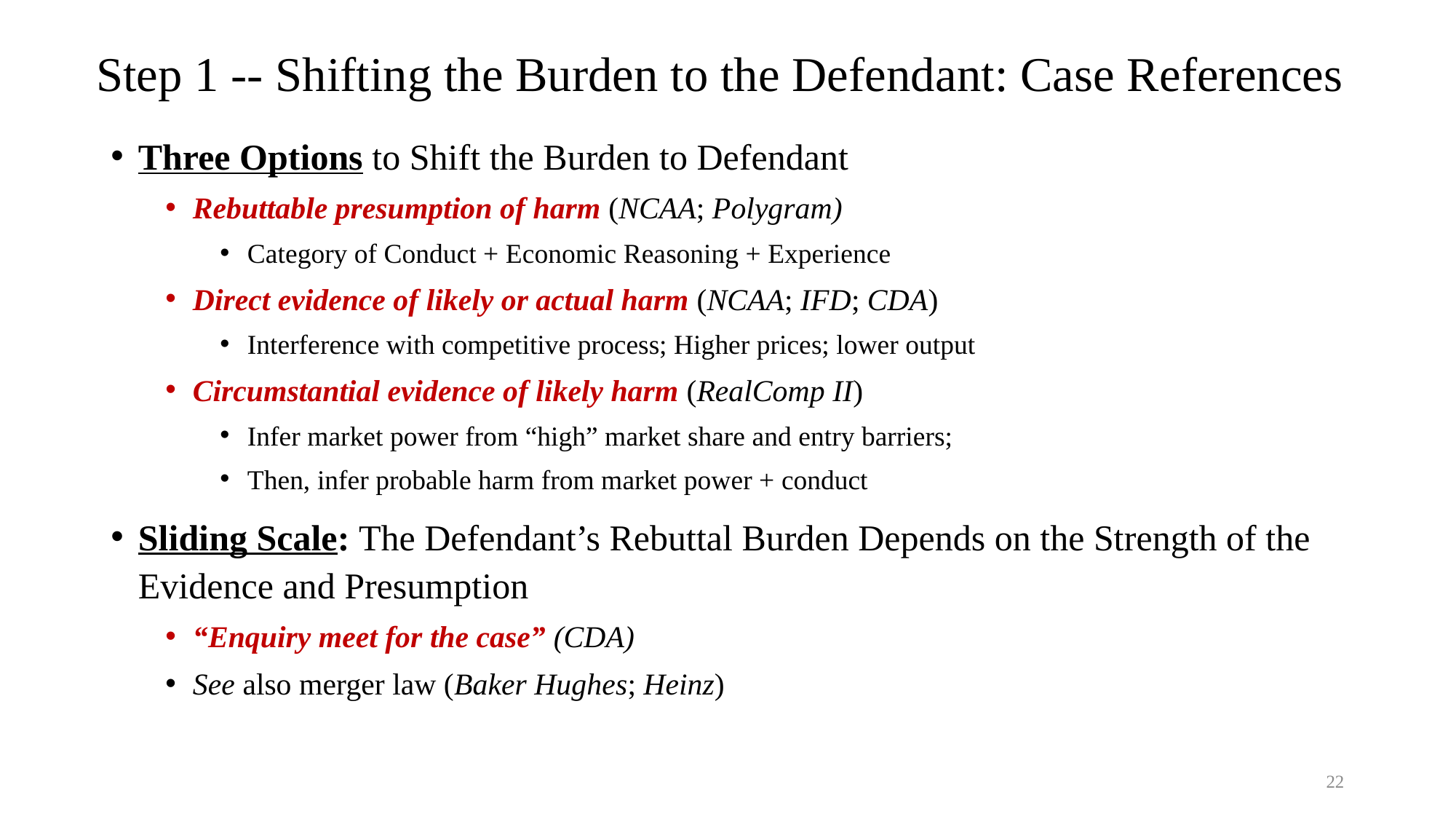

# Step 1 -- Shifting the Burden to the Defendant: Case References
Three Options to Shift the Burden to Defendant
Rebuttable presumption of harm (NCAA; Polygram)
Category of Conduct + Economic Reasoning + Experience
Direct evidence of likely or actual harm (NCAA; IFD; CDA)
Interference with competitive process; Higher prices; lower output
Circumstantial evidence of likely harm (RealComp II)
Infer market power from “high” market share and entry barriers;
Then, infer probable harm from market power + conduct
Sliding Scale: The Defendant’s Rebuttal Burden Depends on the Strength of the Evidence and Presumption
“Enquiry meet for the case” (CDA)
See also merger law (Baker Hughes; Heinz)

22